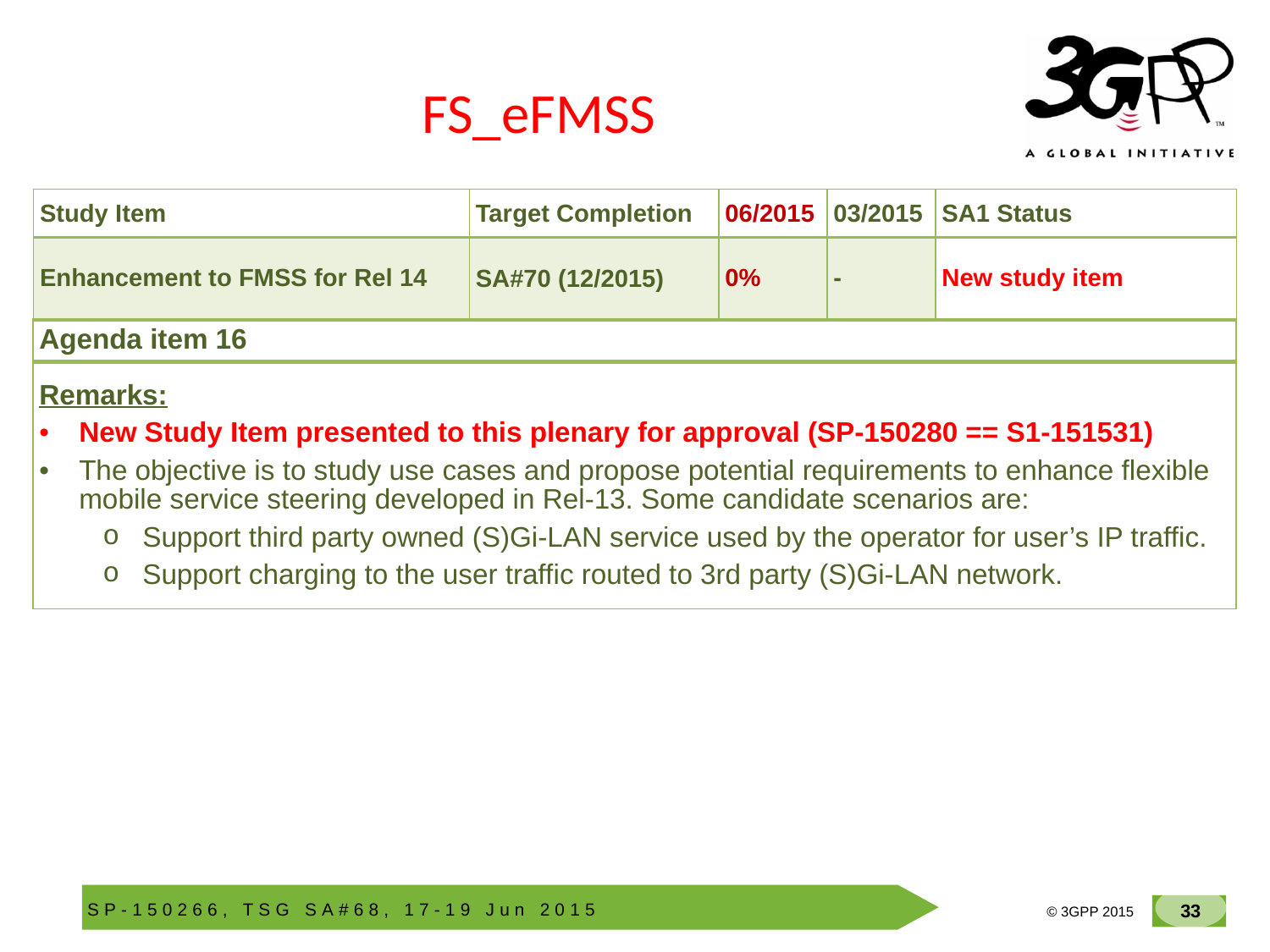

# FS_eFMSS
| Study Item | Target Completion | 06/2015 | 03/2015 | SA1 Status |
| --- | --- | --- | --- | --- |
| Enhancement to FMSS for Rel 14 | SA#70 (12/2015) | 0% | - | New study item |
| Agenda item 16 |
| --- |
|  |
| Remarks: New Study Item presented to this plenary for approval (SP-150280 == S1-151531) The objective is to study use cases and propose potential requirements to enhance flexible mobile service steering developed in Rel-13. Some candidate scenarios are: Support third party owned (S)Gi-LAN service used by the operator for user’s IP traffic. Support charging to the user traffic routed to 3rd party (S)Gi-LAN network. |